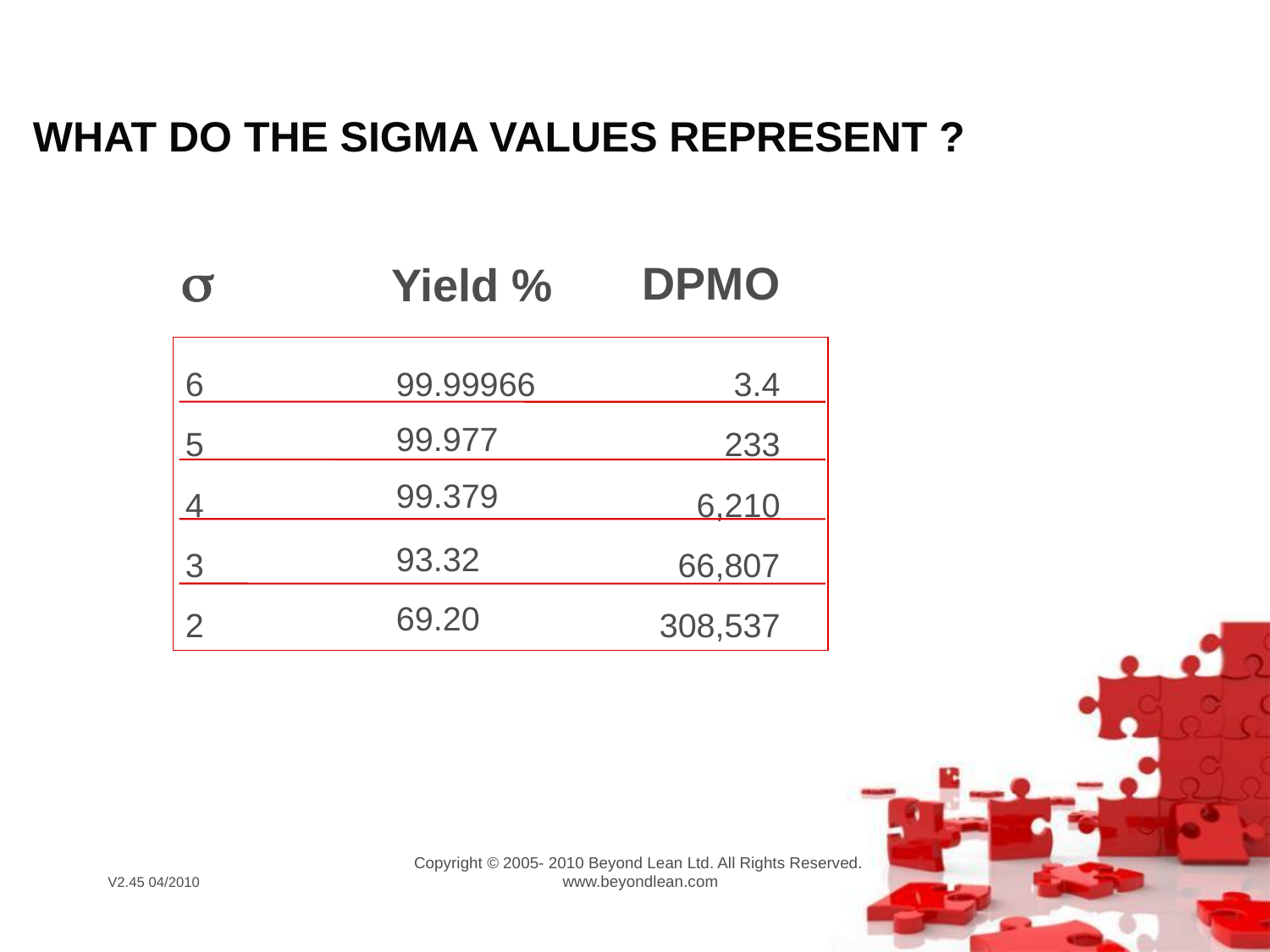

# WHAT DO THE SIGMA VALUES REPRESENT ?
σ
DPMO
Yield %
6	3.4
5	233
4	6,210
3	66,807
2	308,537
99.99966

99.977

99.379

93.32

69.20